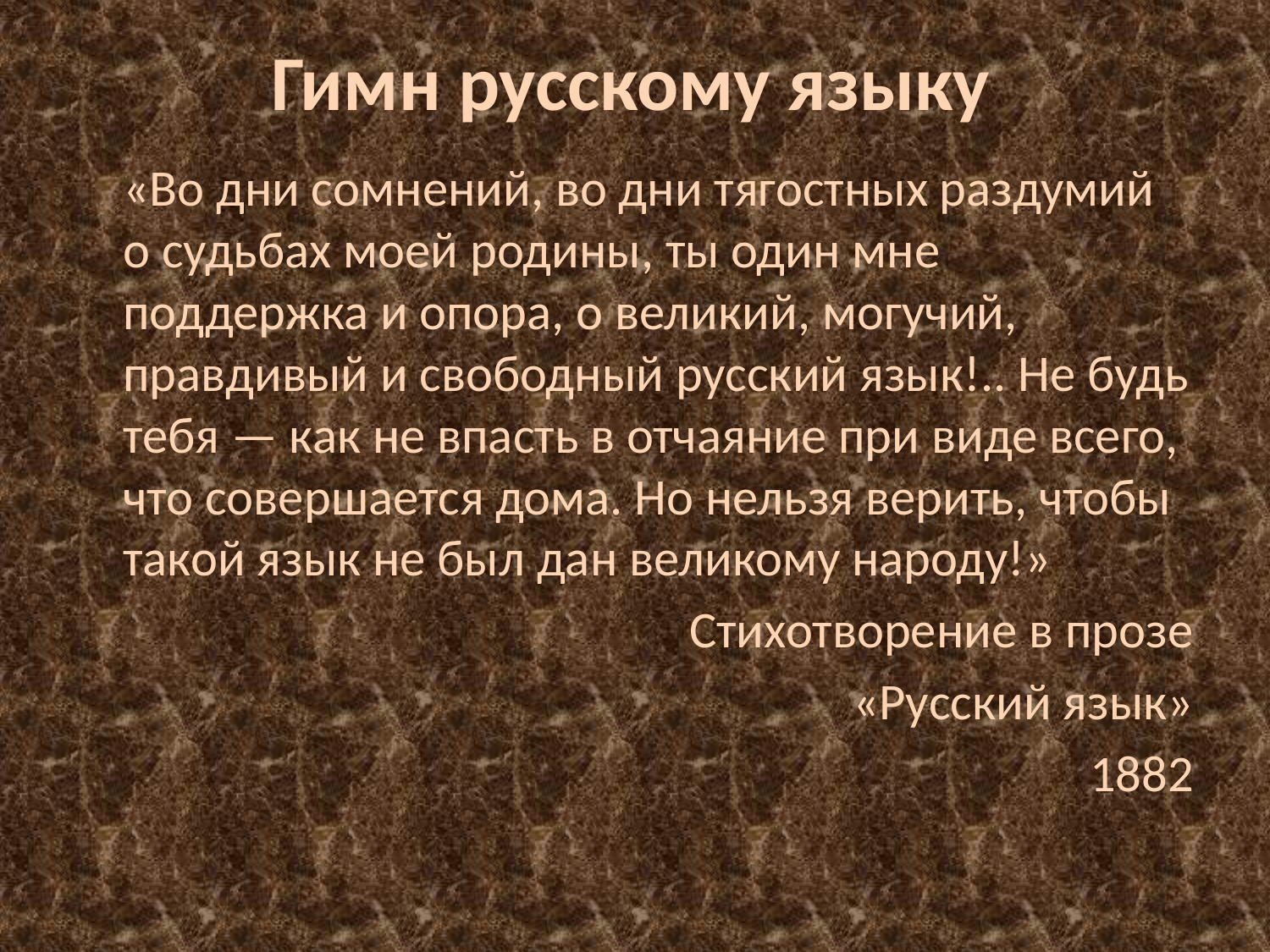

# Гимн русскому языку
 	«Во дни сомнений, во дни тягостных раздумий о судьбах моей родины, ты один мне поддержка и опора, о великий, могучий, правдивый и свободный русский язык!.. Не будь тебя — как не впасть в отчаяние при виде всего, что совершается дома. Но нельзя верить, чтобы такой язык не был дан великому народу!»
Стихотворение в прозе
«Русский язык»
1882